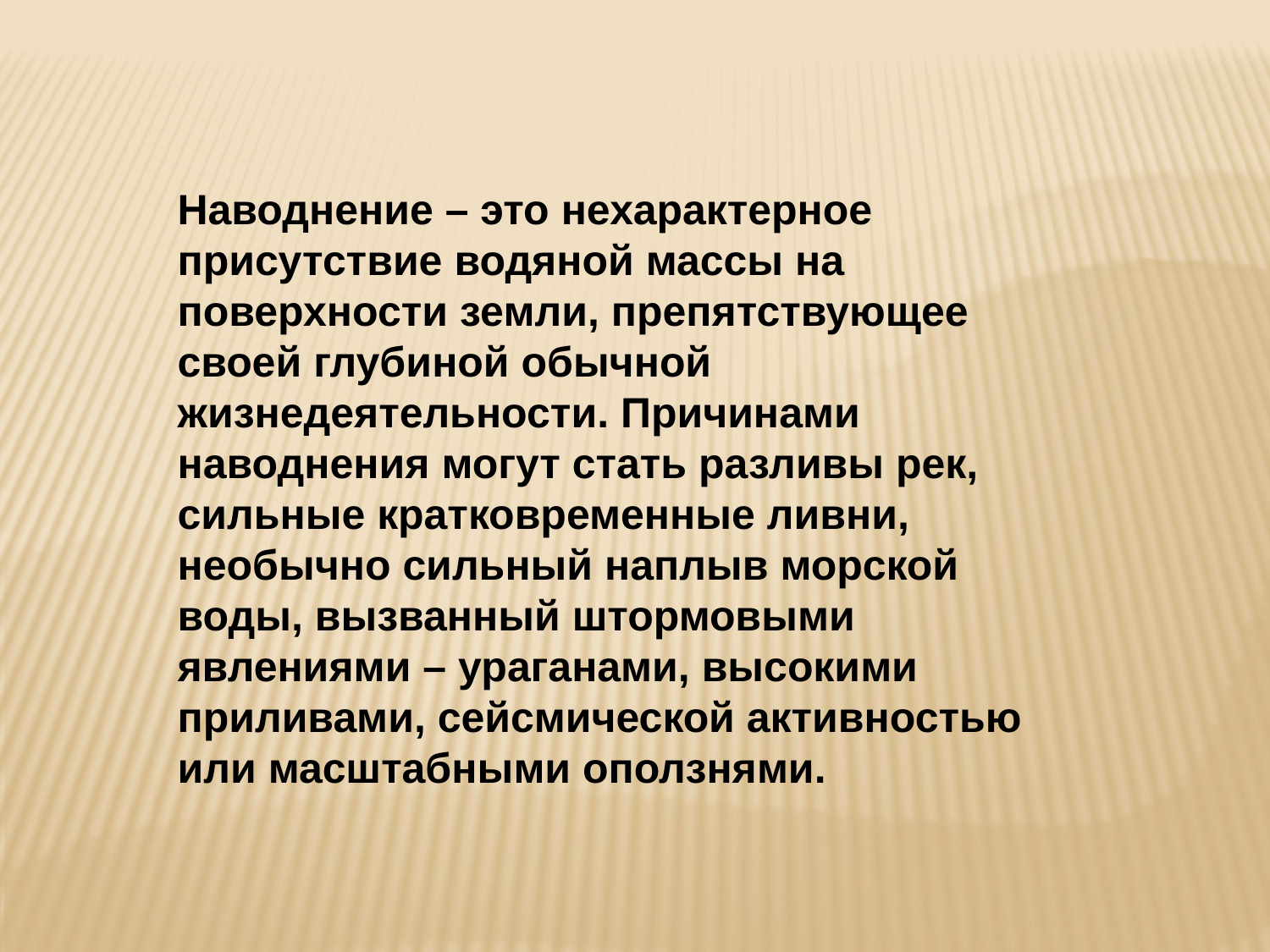

Наводнение – это нехарактерное присутствие водяной массы на поверхности земли, препятствующее своей глубиной обычной жизнедеятельности. Причинами наводнения могут стать разливы рек, сильные кратковременные ливни, необычно сильный наплыв морской воды, вызванный штормовыми явлениями – ураганами, высокими приливами, сейсмической активностью или масштабными оползнями.